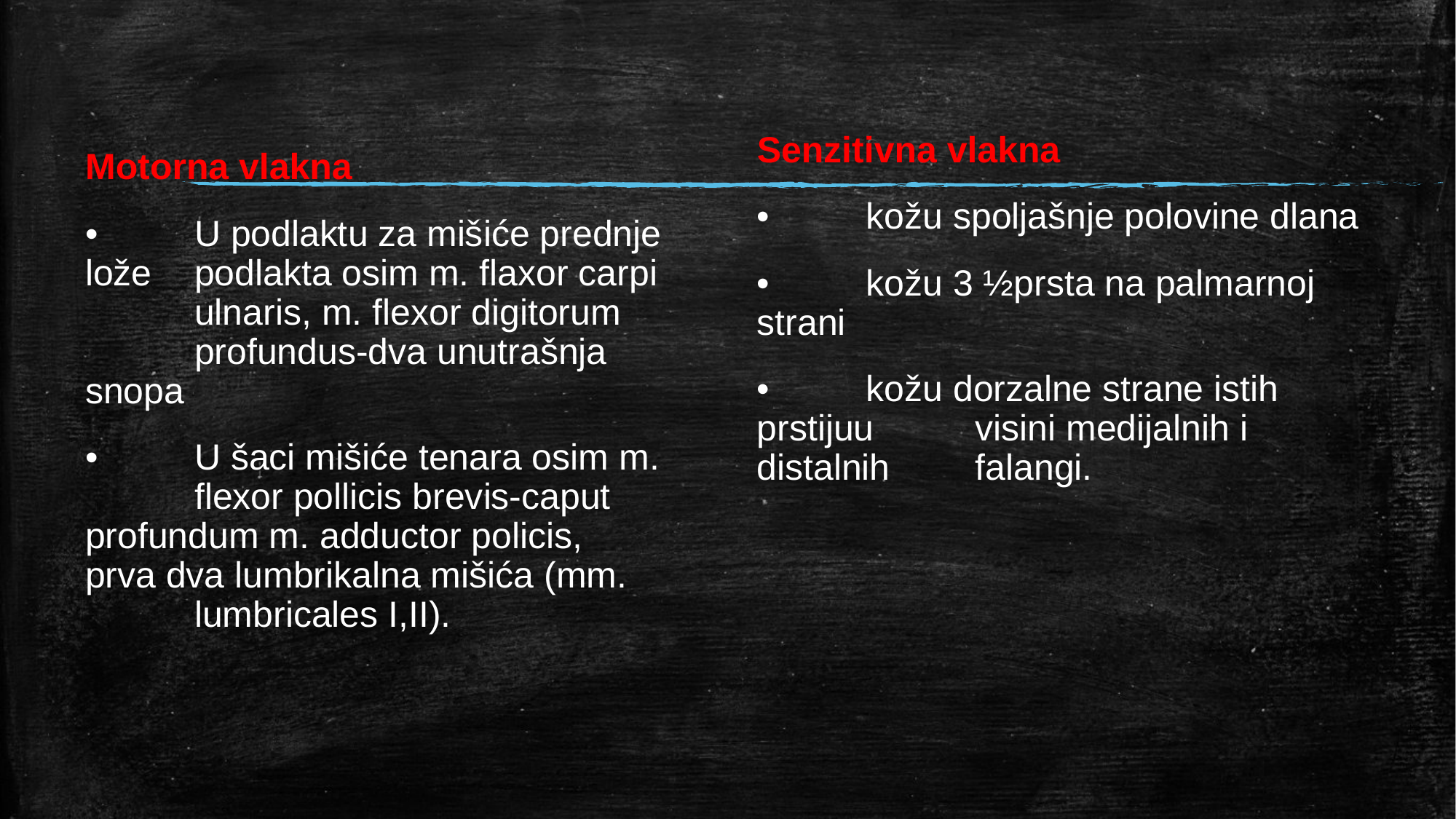

Senzitivna vlakna
•	kožu spoljašnje polovine dlana
•	kožu 3 ½prsta na palmarnoj strani
•	kožu dorzalne strane istih prstijuu 	visini medijalnih i distalnih 	falangi.

Motorna vlakna
•	U podlaktu za mišiće prednje lože 	podlakta osim m. flaxor carpi 	ulnaris, m. flexor digitorum 	profundus-dva unutrašnja snopa
•	U šaci mišiće tenara osim m. 	flexor pollicis brevis-caput 	profundum m. adductor policis, 	prva dva lumbrikalna mišića (mm. 	lumbricales I,II).